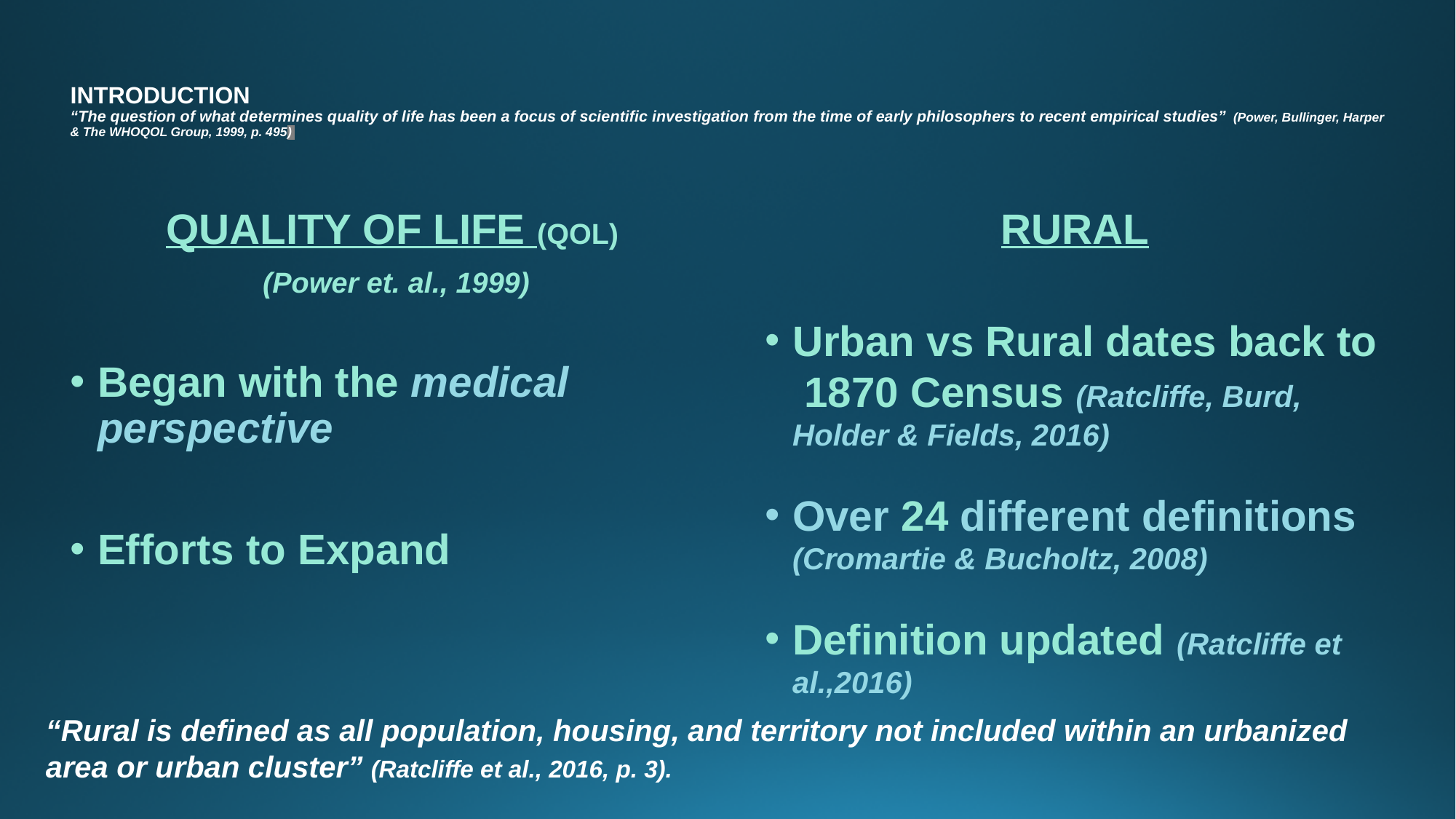

# INTRODUCTION “The question of what determines quality of life has been a focus of scientific investigation from the time of early philosophers to recent empirical studies” (Power, Bullinger, Harper & The WHOQOL Group, 1999, p. 495)
QUALITY OF LIFE (QOL)
(Power et. al., 1999)

Began with the medical perspective

Efforts to Expand

RURAL

Urban vs Rural dates back to  1870 Census (Ratcliffe, Burd, Holder & Fields, 2016)

Over 24 different definitions (Cromartie & Bucholtz, 2008)

Definition updated (Ratcliffe et al.,2016)

“Rural is defined as all population, housing, and territory not included within an urbanized area or urban cluster” (Ratcliffe et al., 2016, p. 3).